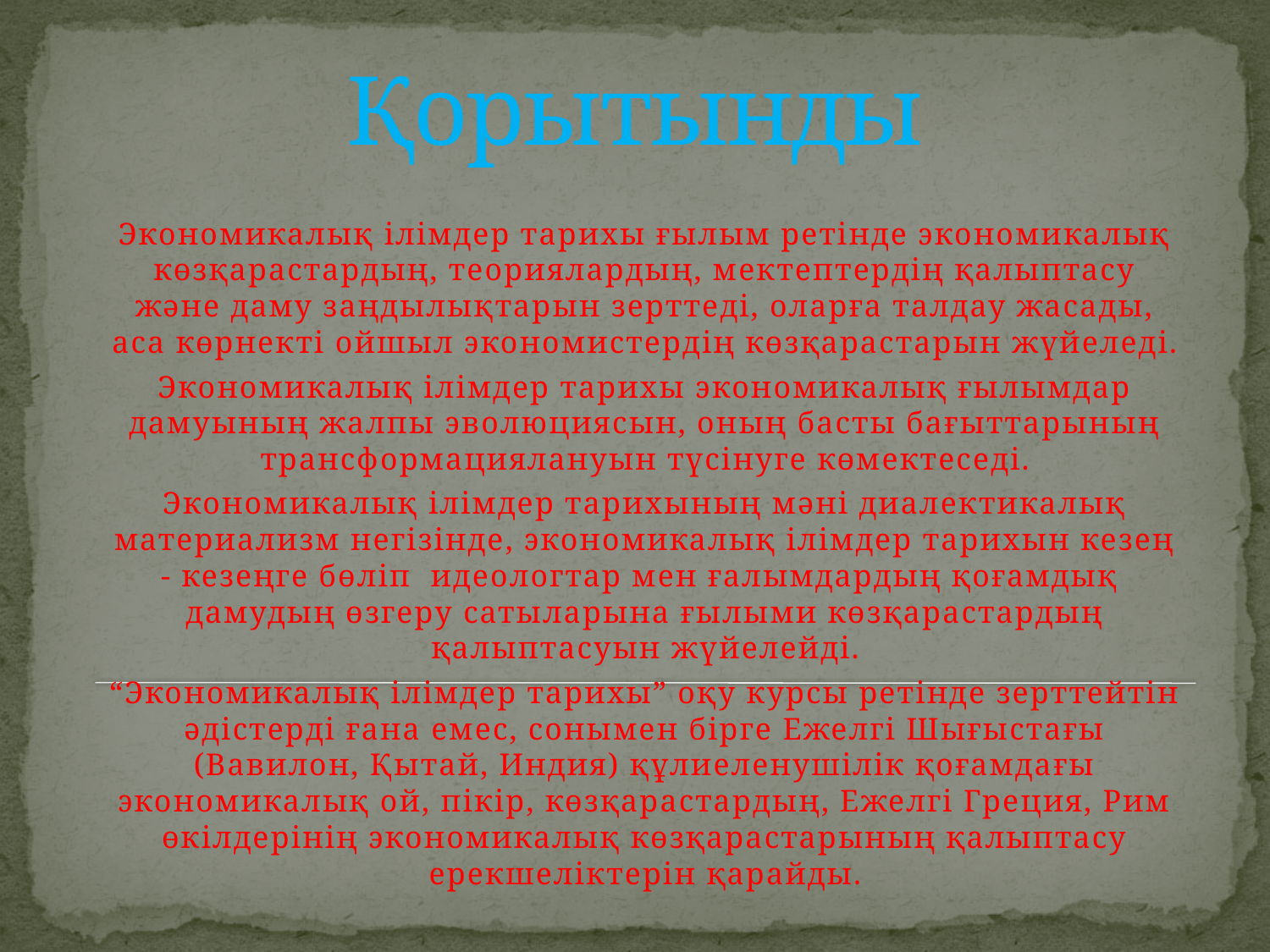

# Қорытынды
Экономикалық ілімдер тарихы ғылым ретінде экономикалық көзқарастардың, теориялардың, мектептердің қалыптасу және даму заңдылықтарын зерттеді, оларға талдау жасады, аса көрнекті ойшыл экономистердің көзқарастарын жүйеледі.
Экономикалық ілімдер тарихы экономикалық ғылымдар дамуының жалпы эволюциясын, оның басты бағыттарының трансформациялануын түсінуге көмектеседі.
Экономикалық ілімдер тарихының мәні диалектикалық материализм негізінде, экономикалық ілімдер тарихын кезең - кезеңге бөліп  идеологтар мен ғалымдардың қоғамдық  дамудың өзгеру сатыларына ғылыми көзқарастардың қалыптасуын жүйелейді.
“Экономикалық ілімдер тарихы” оқу курсы ретінде зерттейтін әдістерді ғана емес, сонымен бірге Ежелгі Шығыстағы (Вавилон, Қытай, Индия) құлиеленушілік қоғамдағы экономикалық ой, пікір, көзқарастардың, Ежелгі Греция, Рим өкілдерінің экономикалық көзқарастарының қалыптасу ерекшеліктерін қарайды.